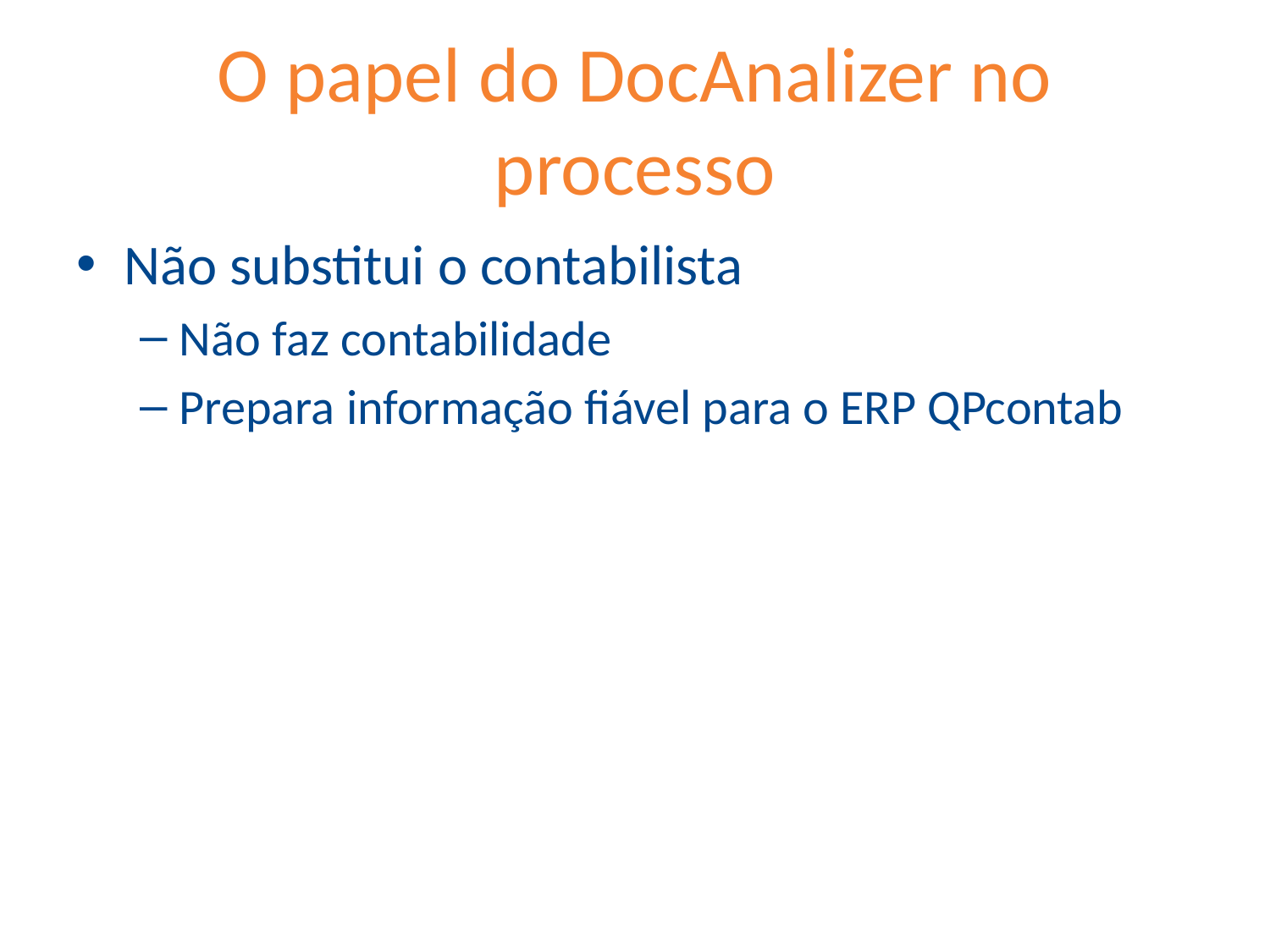

# O papel do DocAnalizer no processo
Não substitui o contabilista
Não faz contabilidade
Prepara informação fiável para o ERP QPcontab